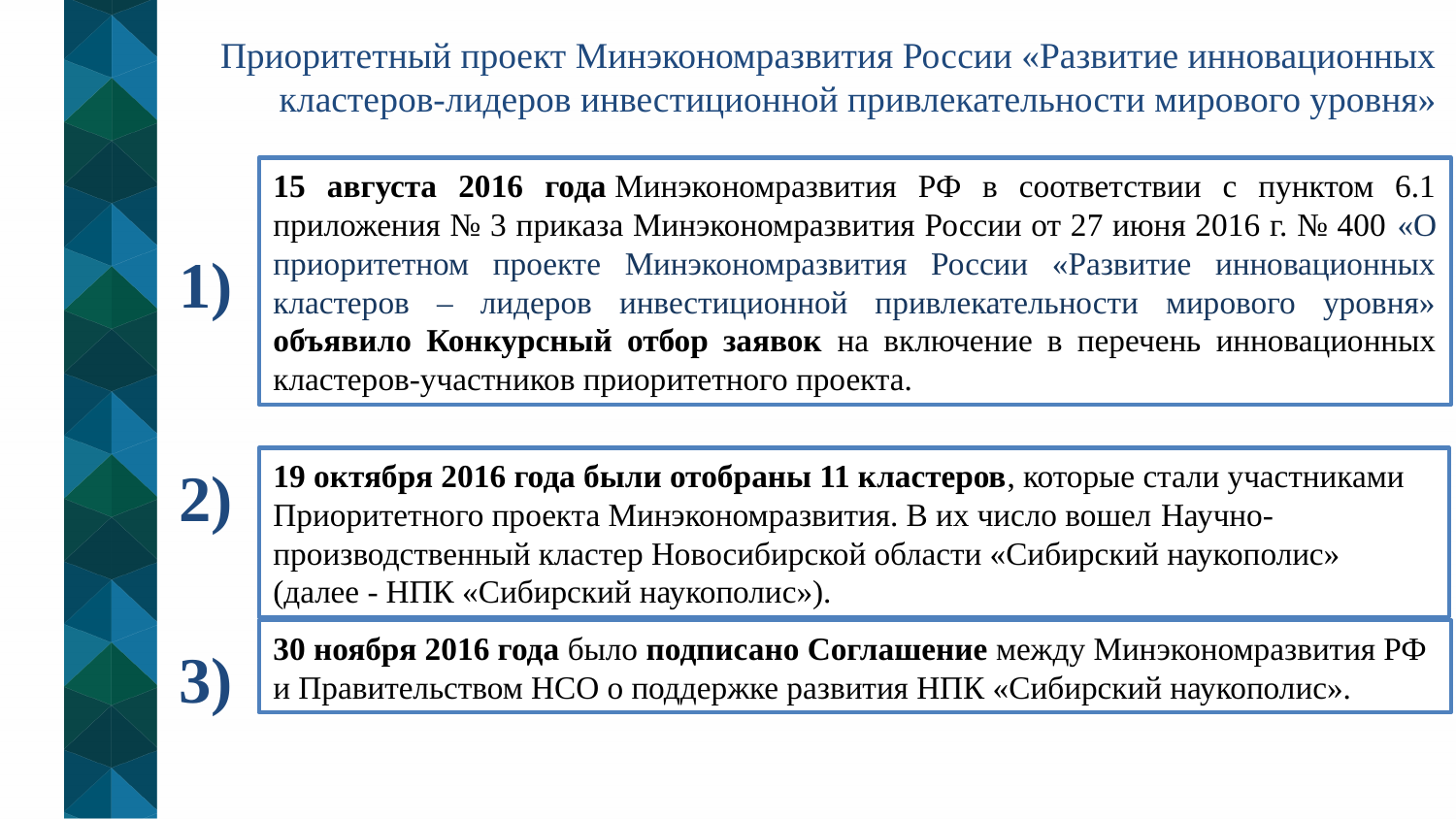

Приоритетный проект Минэкономразвития России «Развитие инновационных кластеров-лидеров инвестиционной привлекательности мирового уровня»
15 августа 2016 года Минэкономразвития РФ в соответствии с пунктом 6.1 приложения № 3 приказа Минэкономразвития России от 27 июня 2016 г. № 400 «О приоритетном проекте Минэкономразвития России «Развитие инновационных кластеров – лидеров инвестиционной привлекательности мирового уровня» объявило Конкурсный отбор заявок на включение в перечень инновационных кластеров-участников приоритетного проекта.
1)
19 октября 2016 года были отобраны 11 кластеров, которые стали участниками Приоритетного проекта Минэкономразвития. В их число вошел Научно-производственный кластер Новосибирской области «Сибирский наукополис» (далее - НПК «Сибирский наукополис»).
2)
30 ноября 2016 года было подписано Соглашение между Минэкономразвития РФ
и Правительством НСО о поддержке развития НПК «Сибирский наукополис».
3)